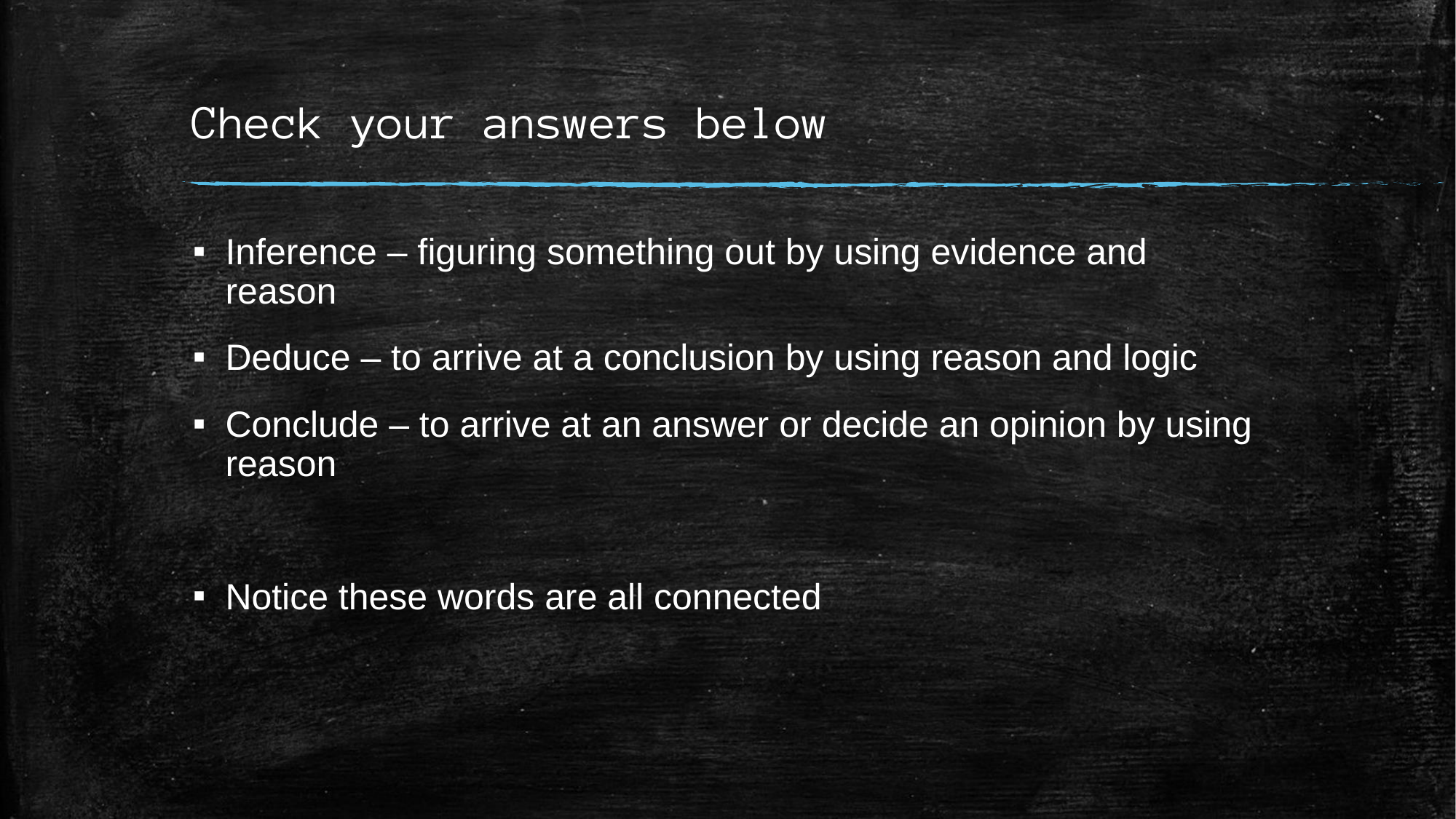

# Check your answers below
Inference – figuring something out by using evidence and reason
Deduce – to arrive at a conclusion by using reason and logic
Conclude – to arrive at an answer or decide an opinion by using reason

Notice these words are all connected